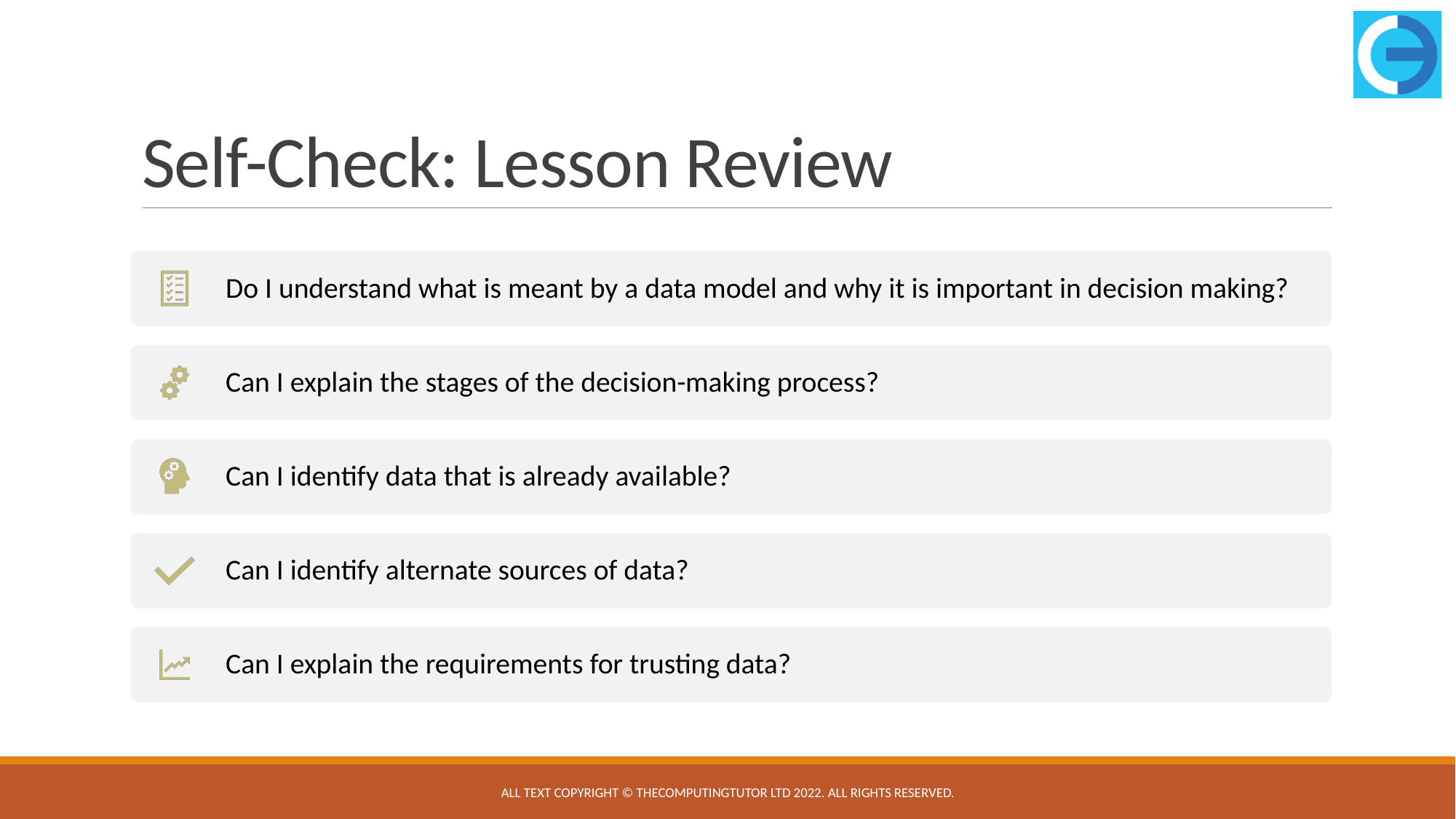

# Self-Check: Lesson Review
Do I understand what is meant by a data model and why it is important in decision making?
Can I explain the stages of the decision-making process?
Can I identify data that is already available?
Can I identify alternate sources of data?
Can I explain the requirements for trusting data?
All text copyright © TheComputingTutor Ltd 2022. All rights Reserved.